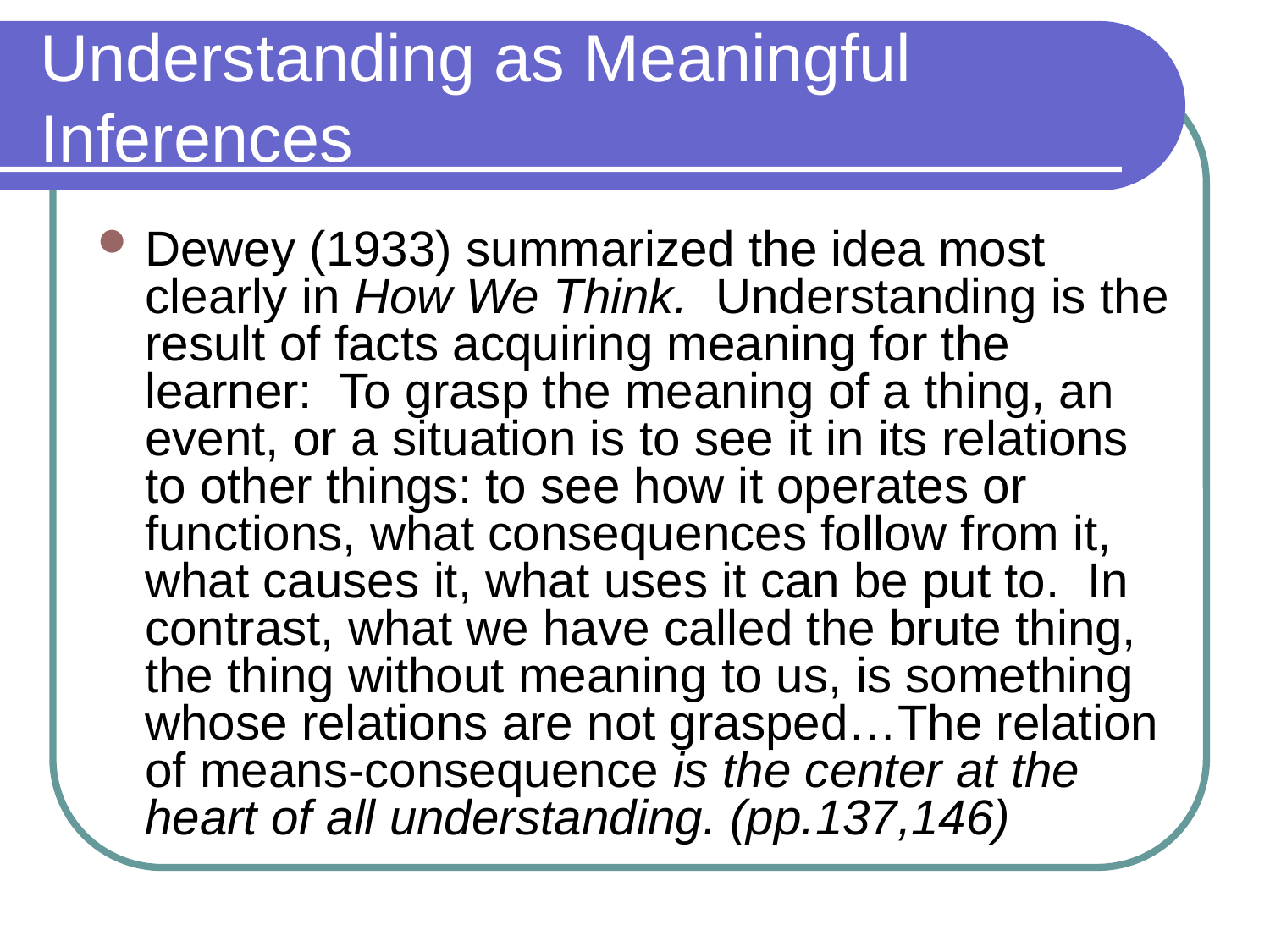

# Understanding as Meaningful Inferences
Dewey (1933) summarized the idea most clearly in How We Think.  Understanding is the result of facts acquiring meaning for the learner:  To grasp the meaning of a thing, an event, or a situation is to see it in its relations to other things: to see how it operates or functions, what consequences follow from it, what causes it, what uses it can be put to.  In contrast, what we have called the brute thing, the thing without meaning to us, is something whose relations are not grasped…The relation of means-consequence is the center at the heart of all understanding. (pp.137,146)